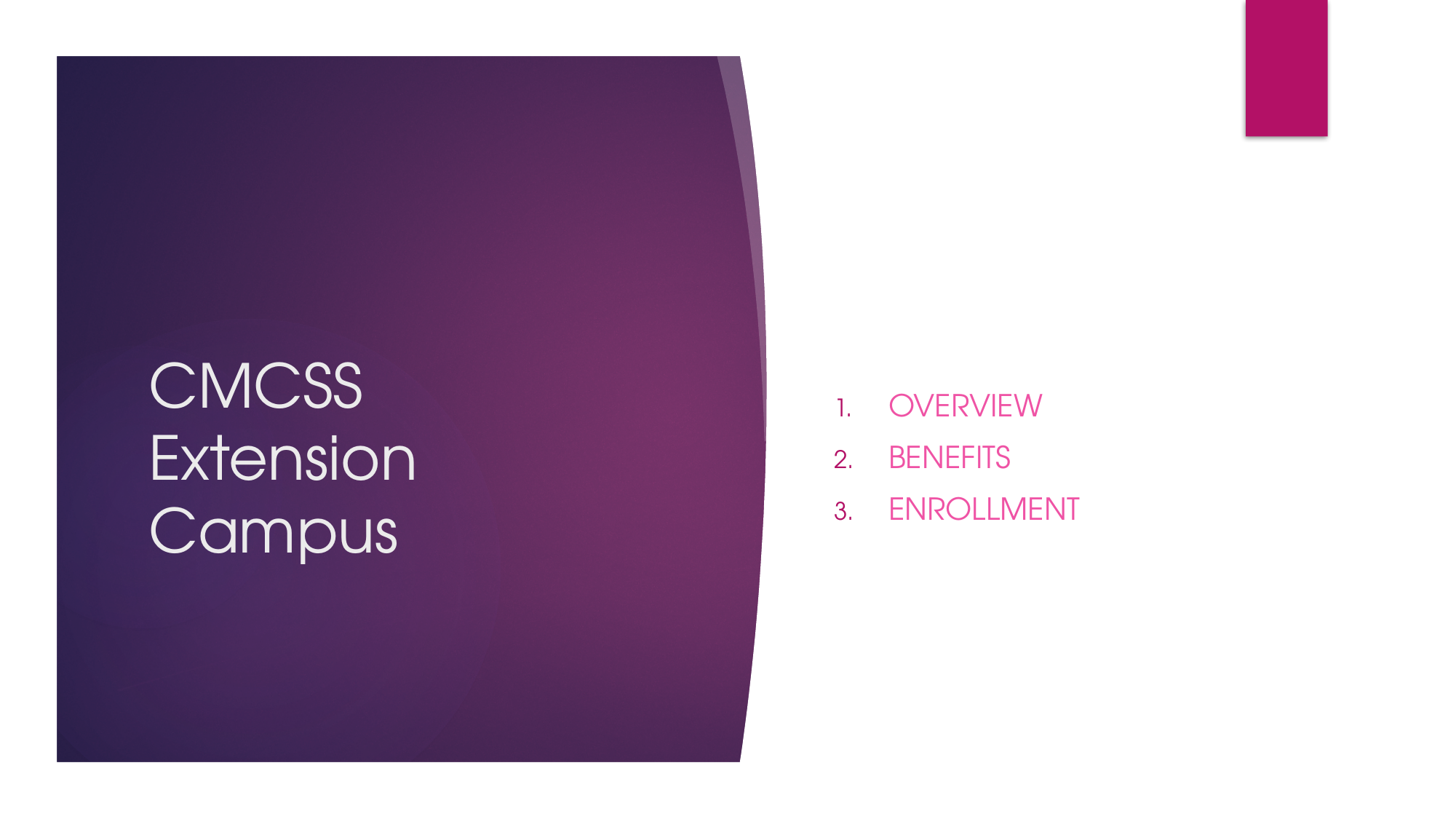

Overview
Benefits
enrollment
# CMCSS Extension Campus